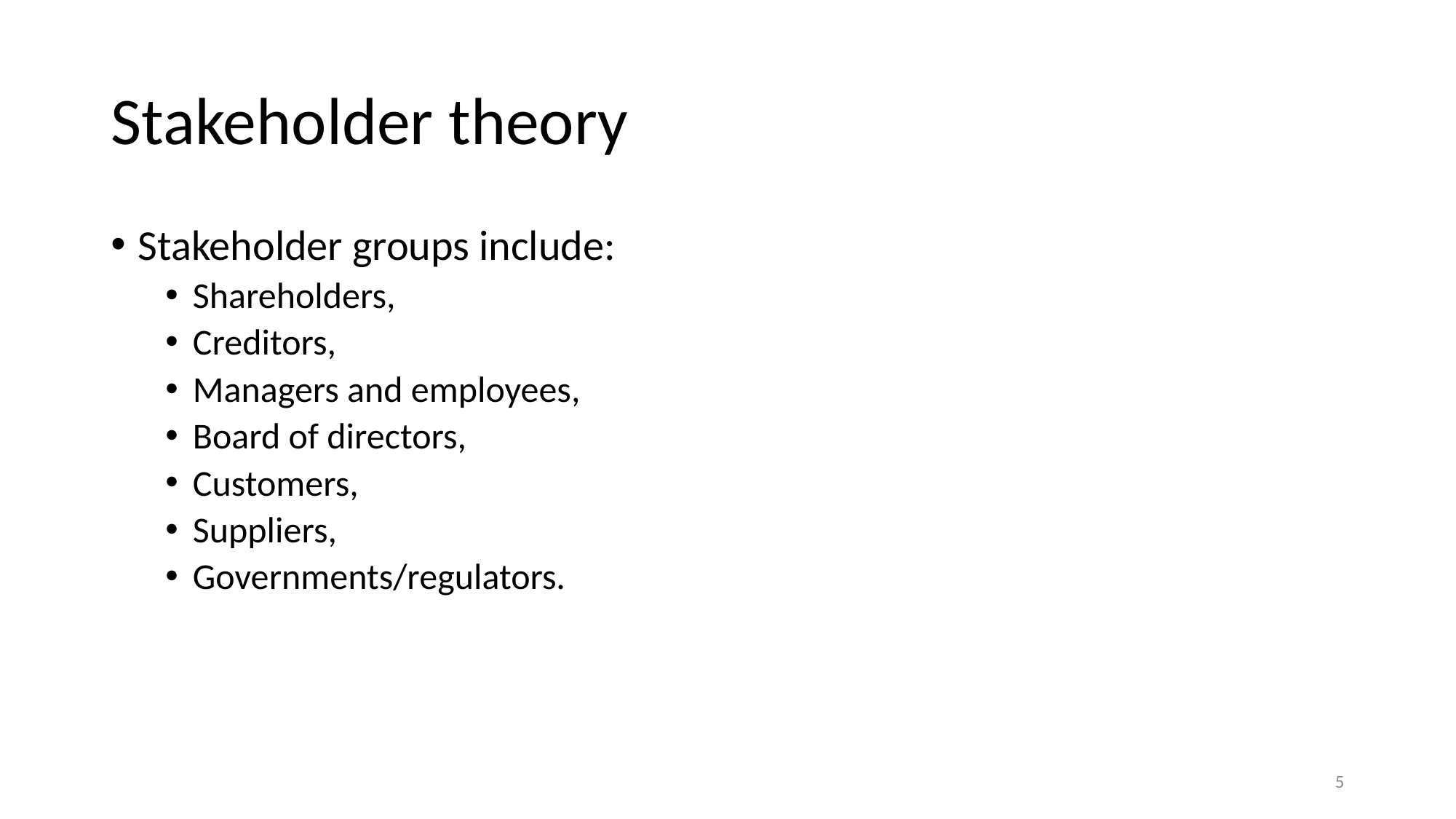

# Stakeholder theory
Stakeholder groups include:
Shareholders,
Creditors,
Managers and employees,
Board of directors,
Customers,
Suppliers,
Governments/regulators.
5